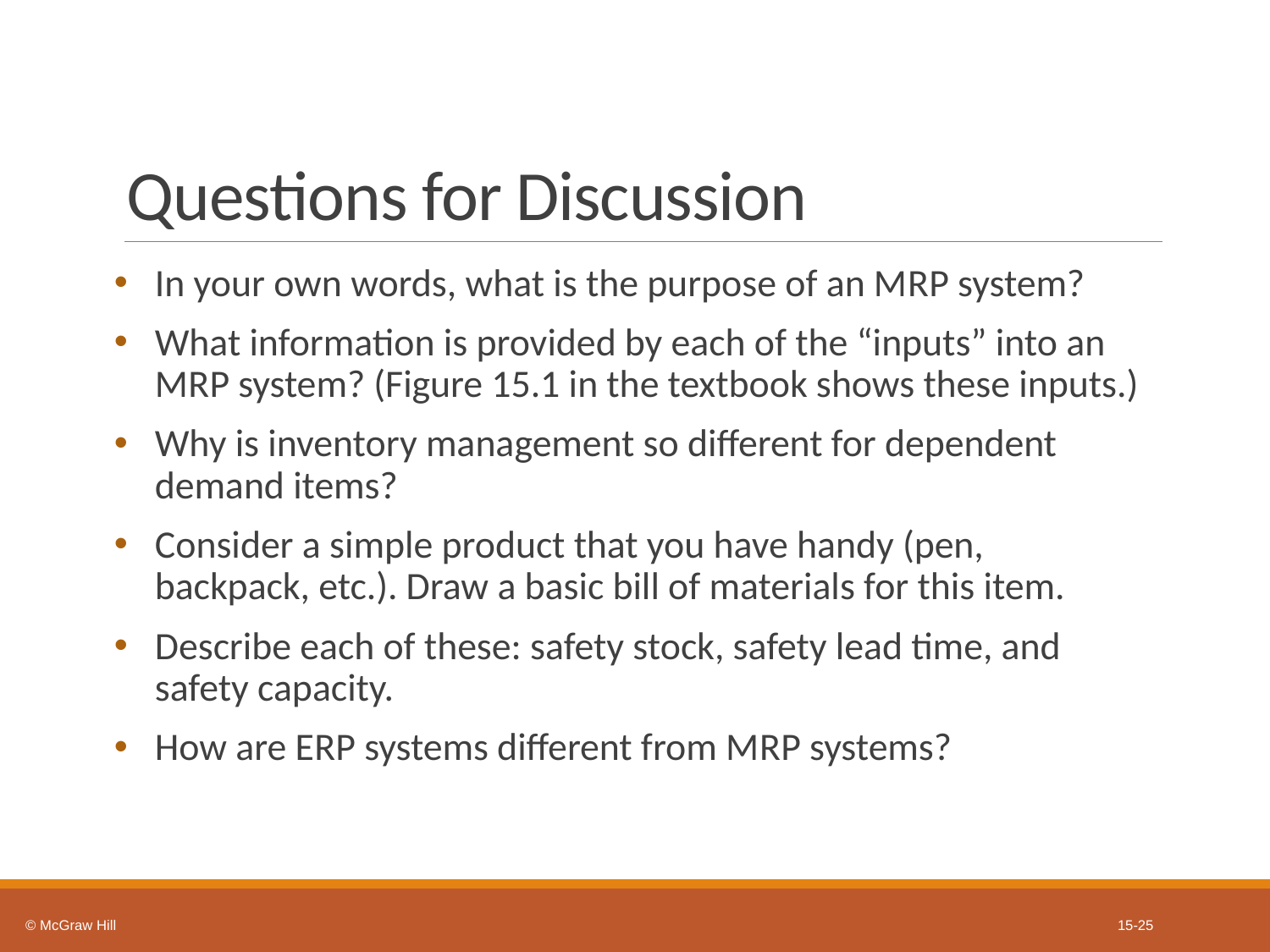

# Questions for Discussion
In your own words, what is the purpose of an M R P system?
What information is provided by each of the “inputs” into an M R P system? (Figure 15.1 in the textbook shows these inputs.)
Why is inventory management so different for dependent demand items?
Consider a simple product that you have handy (pen, backpack, etc.). Draw a basic bill of materials for this item.
Describe each of these: safety stock, safety lead time, and safety capacity.
How are E R P systems different from M R P systems?